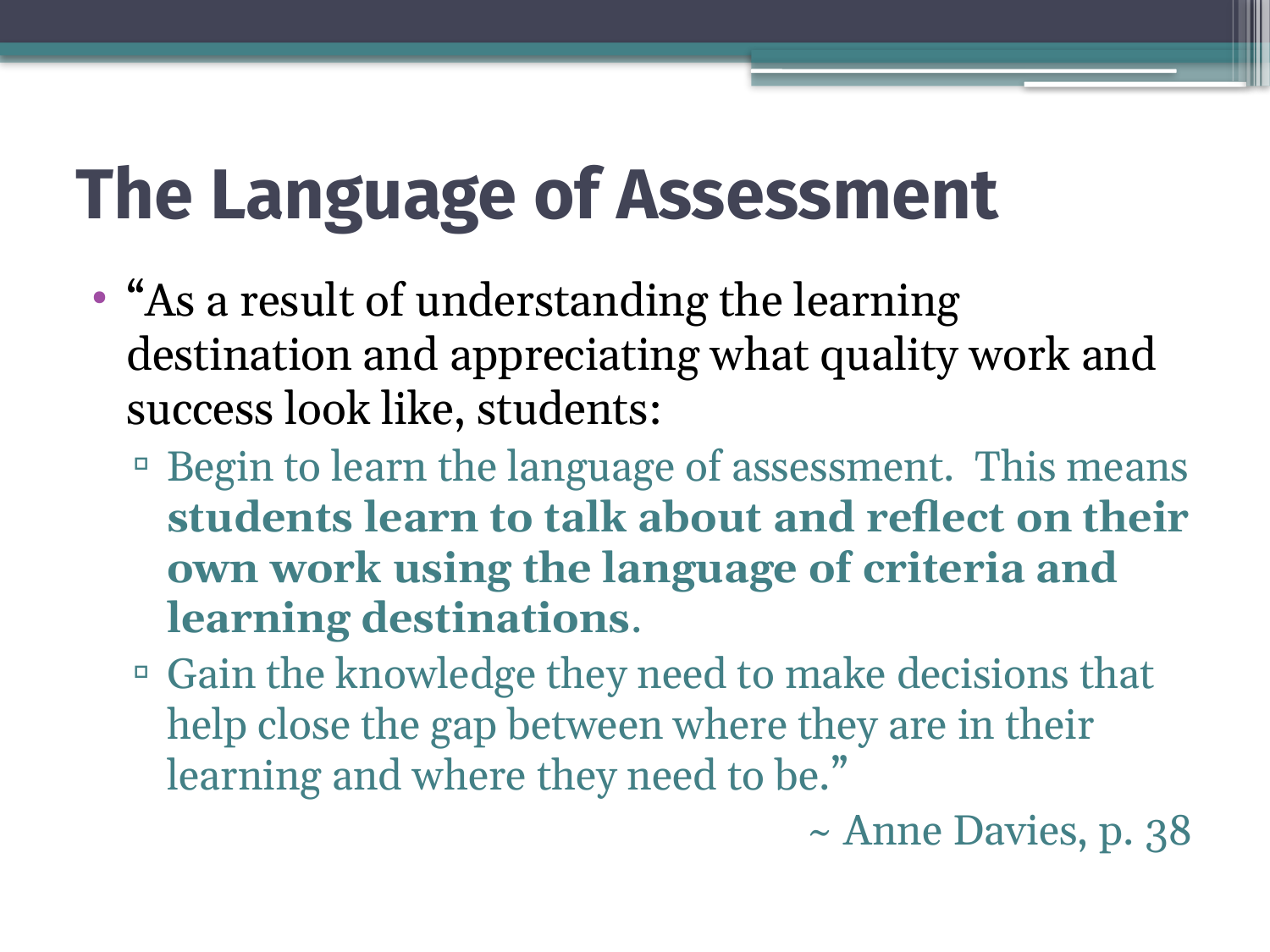

# The Language of Assessment
“As a result of understanding the learning destination and appreciating what quality work and success look like, students:
Begin to learn the language of assessment.  This means students learn to talk about and reflect on their own work using the language of criteria and learning destinations.
Gain the knowledge they need to make decisions that help close the gap between where they are in their learning and where they need to be.”
~ Anne Davies, p. 38